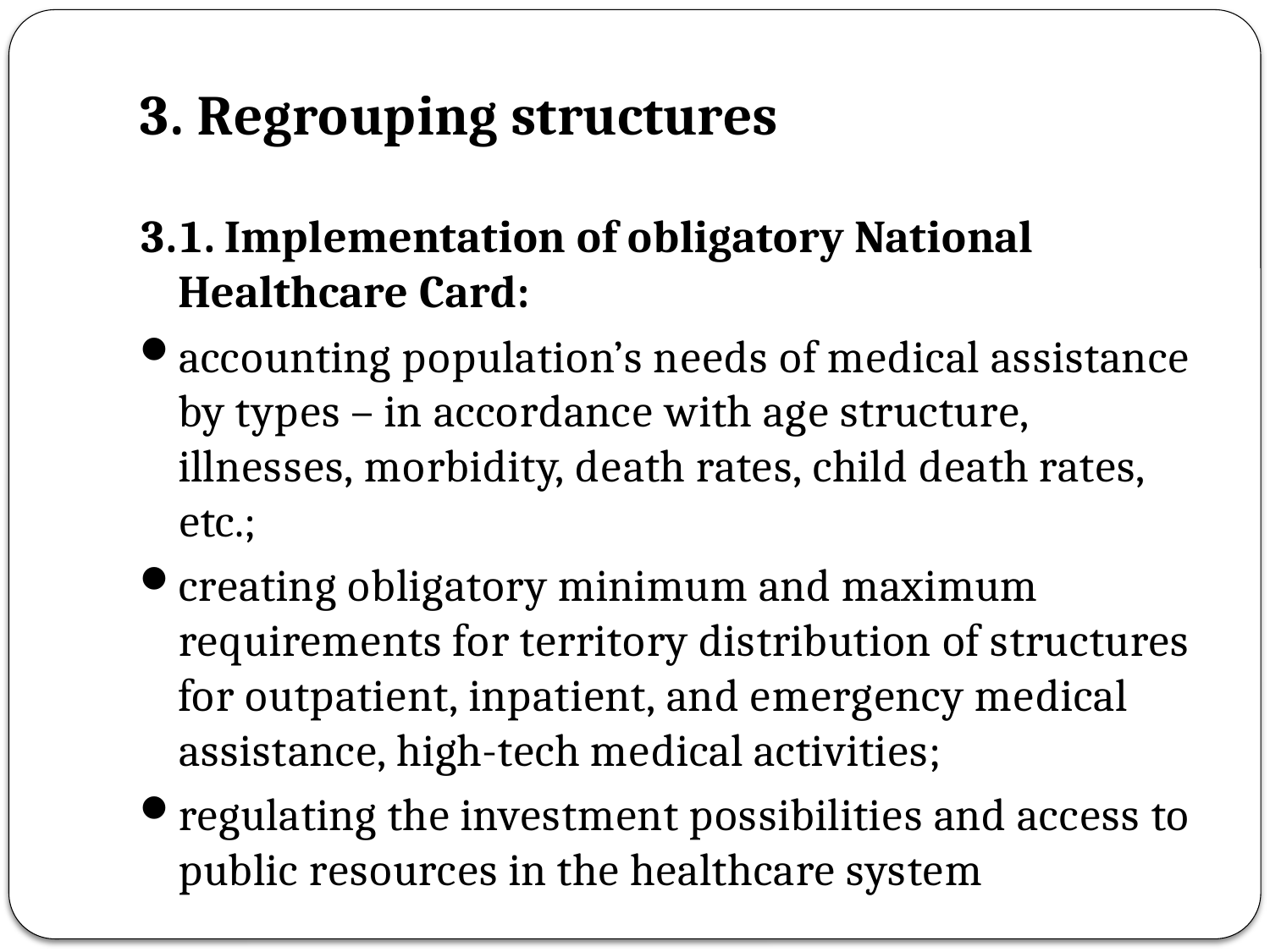

# 3. Regrouping structures
3.1. Implementation of obligatory National Healthcare Card:
accounting population’s needs of medical assistance by types – in accordance with age structure, illnesses, morbidity, death rates, child death rates, etc.;
creating obligatory minimum and maximum requirements for territory distribution of structures for outpatient, inpatient, and emergency medical assistance, high-tech medical activities;
regulating the investment possibilities and access to public resources in the healthcare system